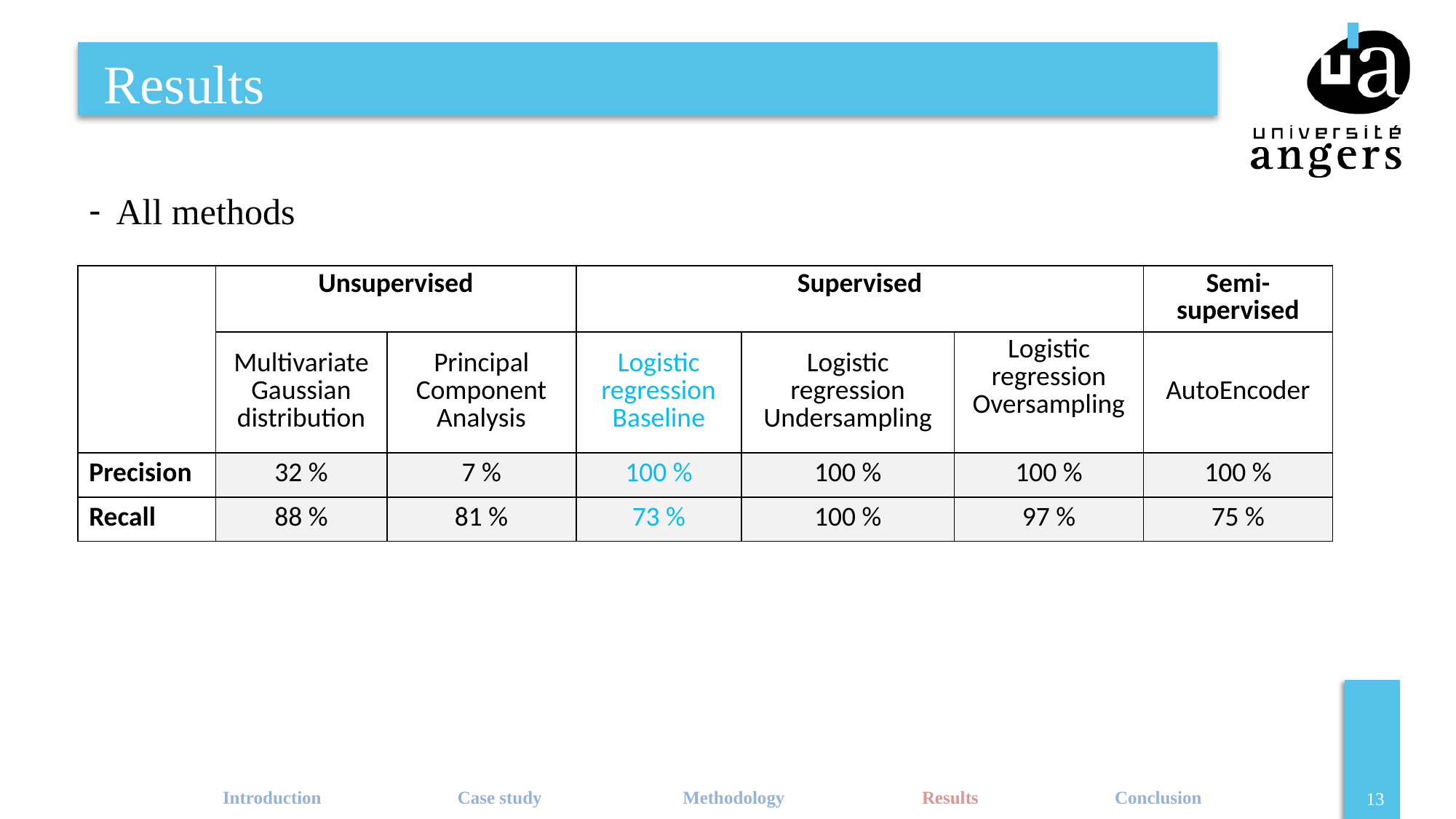

# Results
All methods
|  | Unsupervised |  | Supervised |  |  | Semi-supervised |
| --- | --- | --- | --- | --- | --- | --- |
|  | Multivariate Gaussian distribution | Principal Component Analysis | Logistic regression Baseline | Logistic regression Undersampling | Logistic regression Oversampling | AutoEncoder |
| Precision | 32 % | 7 % | 100 % | 100 % | 100 % | 100 % |
| Recall | 88 % | 81 % | 73 % | 100 % | 97 % | 75 % |
Introduction                              Case study                               Methodology                              Results                              Conclusion
13